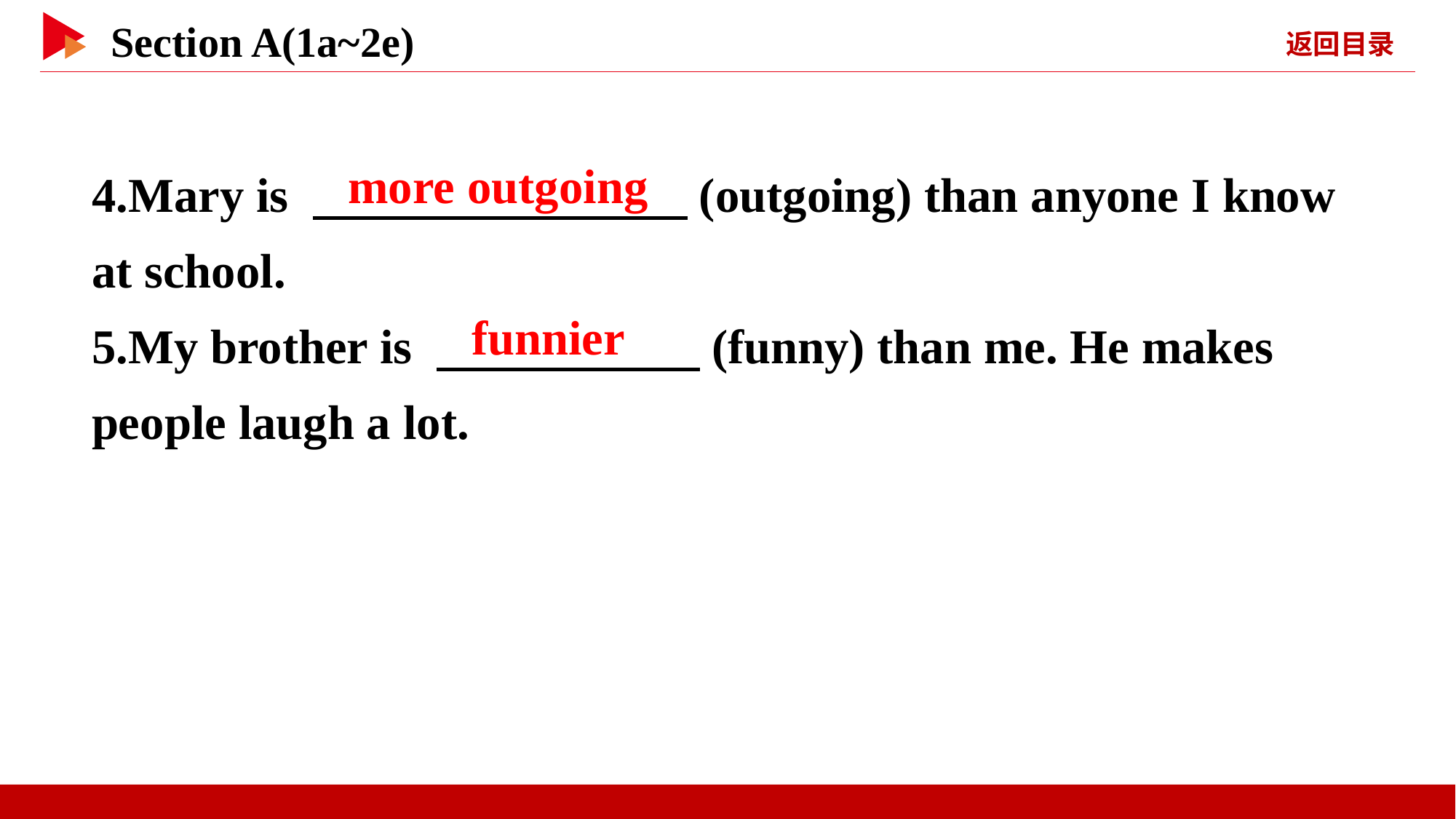

4.Mary is 　                         　(outgoing) than anyone I know at school.
5.My brother is 　               　(funny) than me. He makes people laugh a lot.
more outgoing
funnier